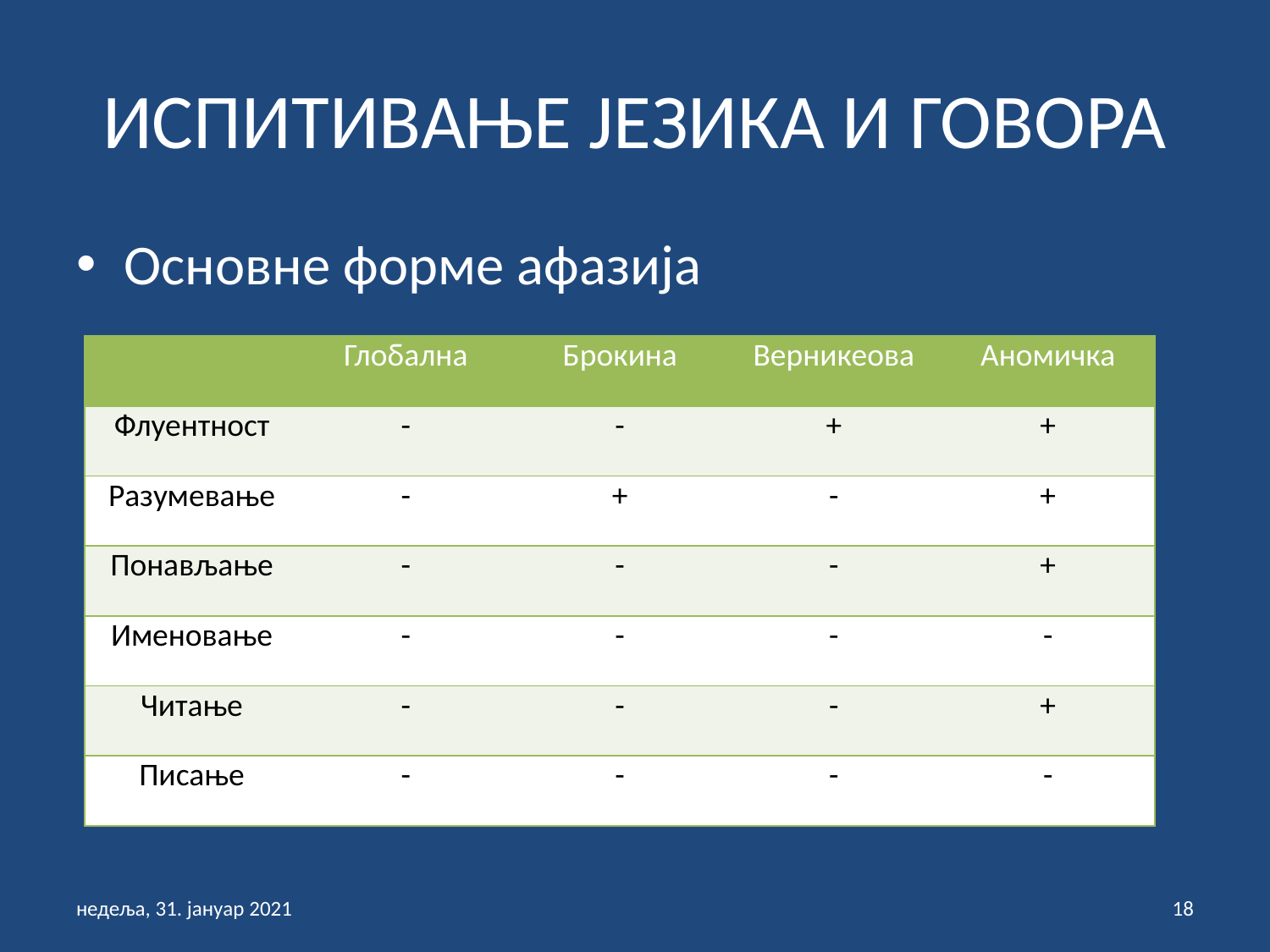

# ИСПИТИВАЊЕ ЈЕЗИКА И ГОВОРА
Основне форме афазија

|  | Глобална | Брокина | Верникеова | Аномичка |
| --- | --- | --- | --- | --- |
| Флуентност | - | - | + | + |
| Разумевање | - | + | - | + |
| Понављање | - | - | - | + |
| Именовање | - | - | - | - |
| Читање | - | - | - | + |
| Писање | - | - | - | - |
недеља, 31. јануар 2021
18